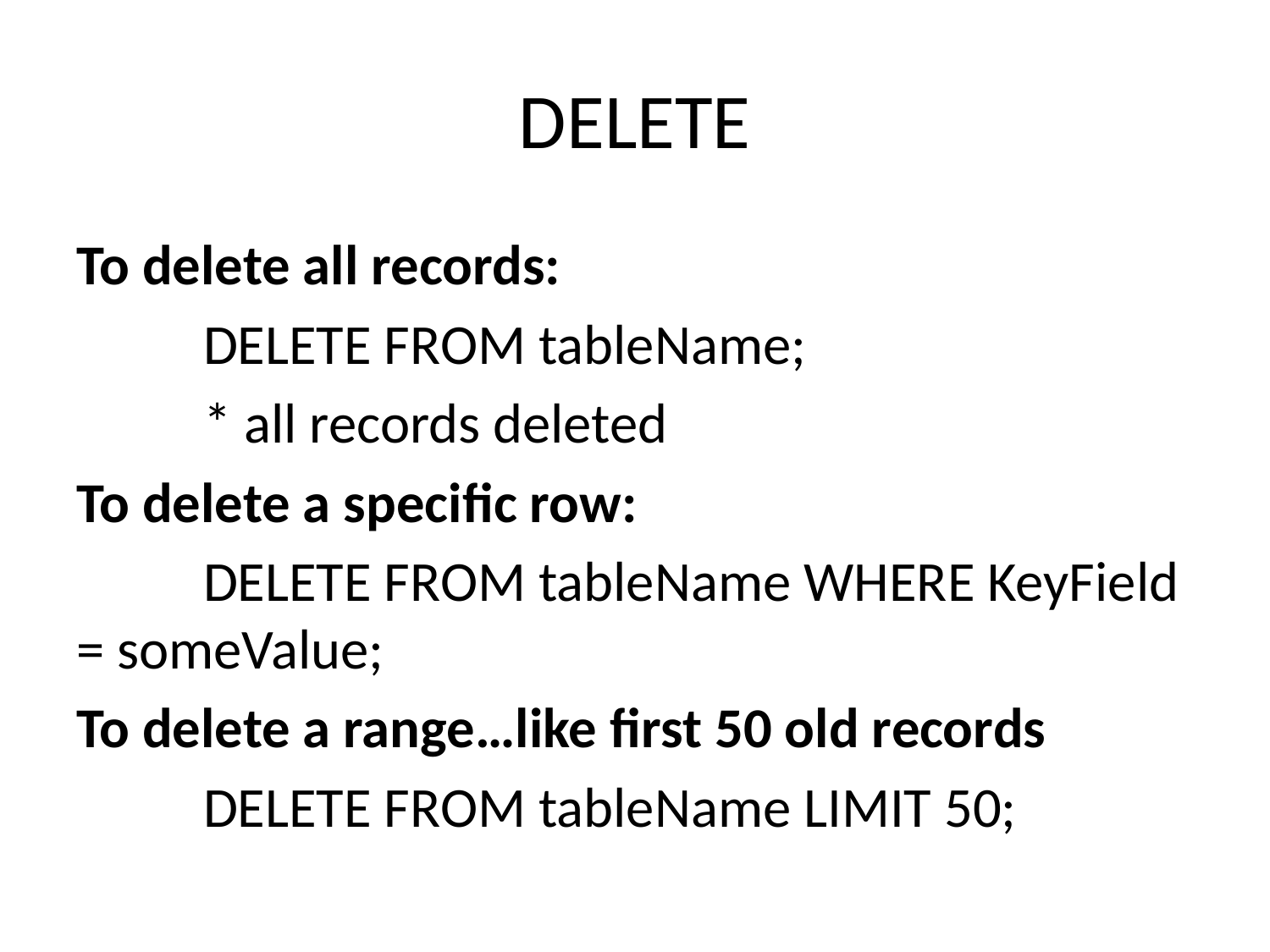

# DELETE
To delete all records:
	DELETE FROM tableName;
	* all records deleted
To delete a specific row:
	DELETE FROM tableName WHERE KeyField = someValue;
To delete a range…like first 50 old records
	DELETE FROM tableName LIMIT 50;